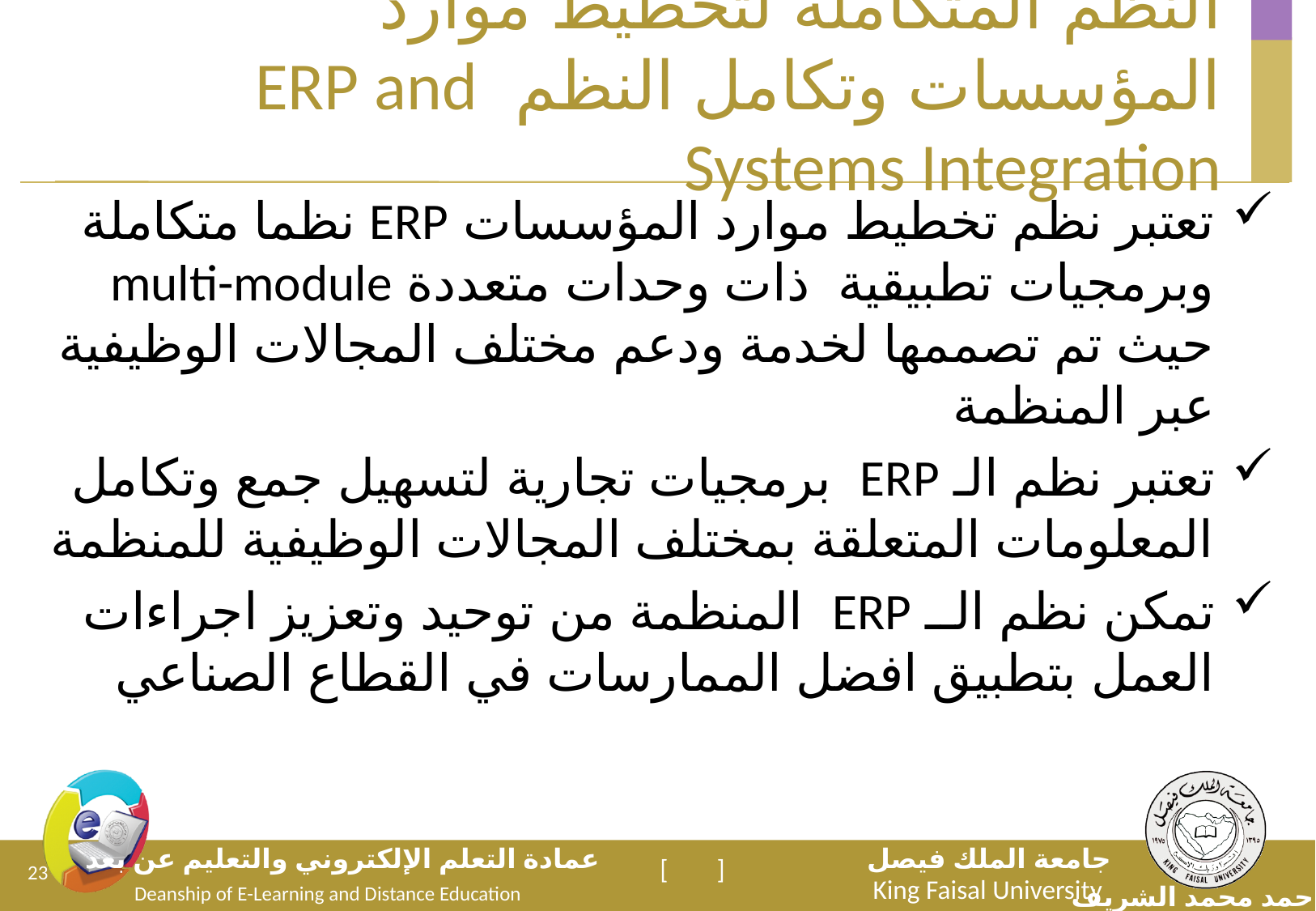

# النظم المتكاملة لتخطيط موارد المؤسسات وتكامل النظم  ERP and Systems Integration
تعتبر نظم تخطيط موارد المؤسسات ERP نظما متكاملة وبرمجيات تطبيقية  ذات وحدات متعددة multi-module   حيث تم تصممها لخدمة ودعم مختلف المجالات الوظيفية عبر المنظمة
تعتبر نظم الـ ERP  برمجيات تجارية لتسهيل جمع وتكامل المعلومات المتعلقة بمختلف المجالات الوظيفية للمنظمة
تمكن نظم الــ ERP  المنظمة من توحيد وتعزيز اجراءات العمل بتطبيق افضل الممارسات في القطاع الصناعي

23